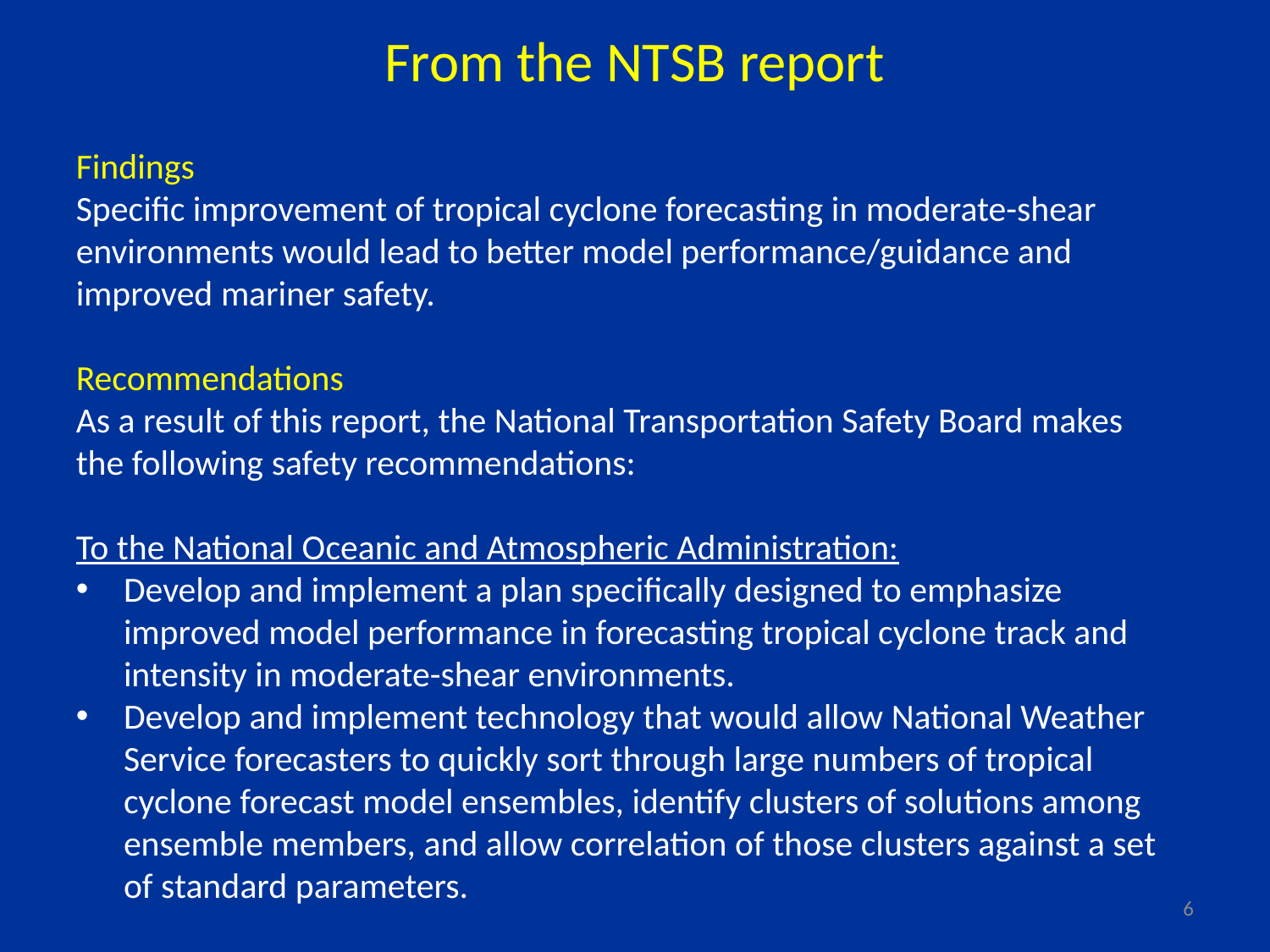

From the NTSB report
Findings
Specific improvement of tropical cyclone forecasting in moderate-shear environments would lead to better model performance/guidance and improved mariner safety.
Recommendations
As a result of this report, the National Transportation Safety Board makes the following safety recommendations:

To the National Oceanic and Atmospheric Administration:
Develop and implement a plan specifically designed to emphasize improved model performance in forecasting tropical cyclone track and intensity in moderate-shear environments.
Develop and implement technology that would allow National Weather Service forecasters to quickly sort through large numbers of tropical cyclone forecast model ensembles, identify clusters of solutions among ensemble members, and allow correlation of those clusters against a set of standard parameters.
6